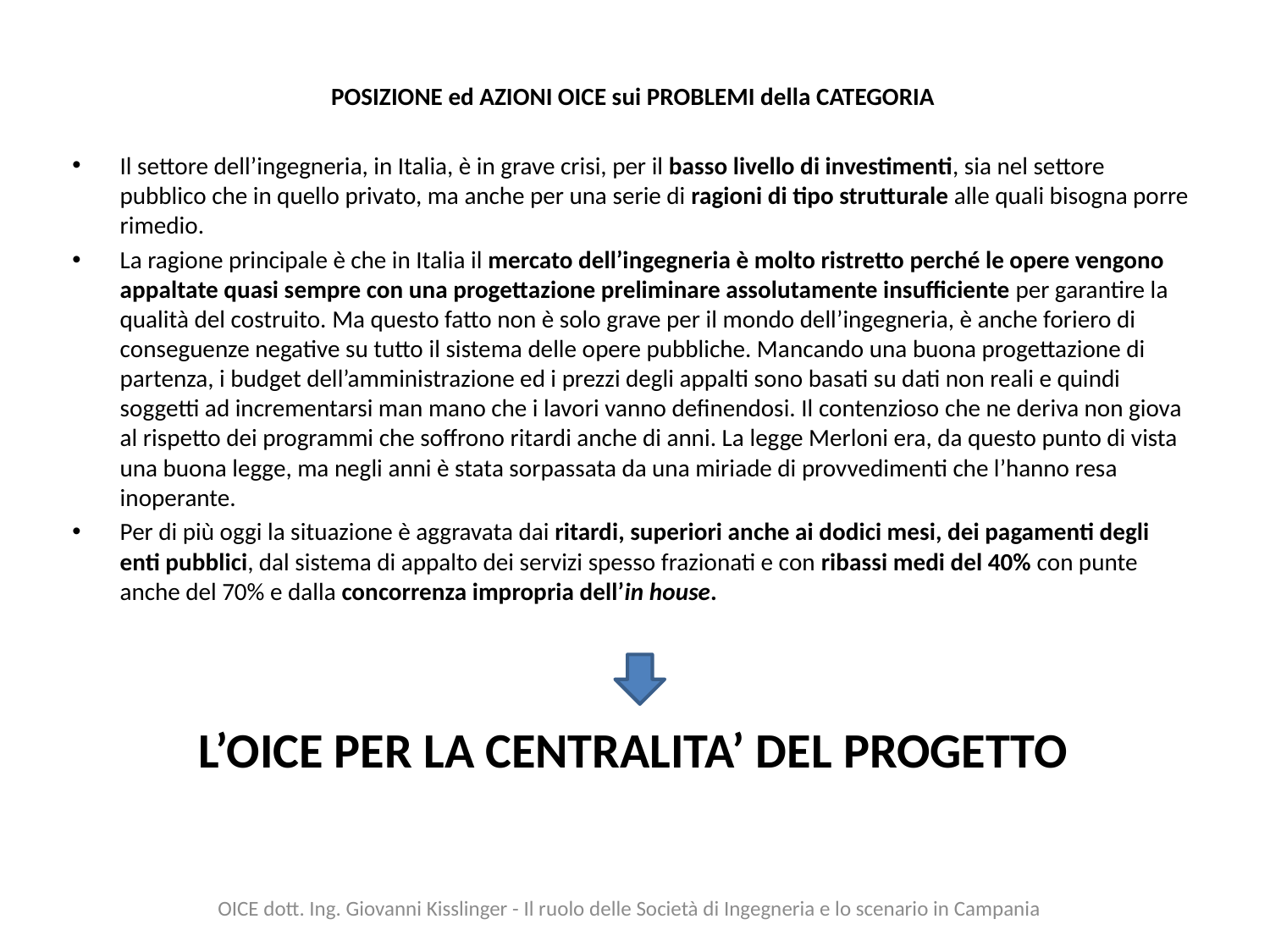

POSIZIONE ed AZIONI OICE sui PROBLEMI della CATEGORIA

Il settore dell’ingegneria, in Italia, è in grave crisi, per il basso livello di investimenti, sia nel settore pubblico che in quello privato, ma anche per una serie di ragioni di tipo strutturale alle quali bisogna porre rimedio.
La ragione principale è che in Italia il mercato dell’ingegneria è molto ristretto perché le opere vengono appaltate quasi sempre con una progettazione preliminare assolutamente insufficiente per garantire la qualità del costruito. Ma questo fatto non è solo grave per il mondo dell’ingegneria, è anche foriero di conseguenze negative su tutto il sistema delle opere pubbliche. Mancando una buona progettazione di partenza, i budget dell’amministrazione ed i prezzi degli appalti sono basati su dati non reali e quindi soggetti ad incrementarsi man mano che i lavori vanno definendosi. Il contenzioso che ne deriva non giova al rispetto dei programmi che soffrono ritardi anche di anni. La legge Merloni era, da questo punto di vista una buona legge, ma negli anni è stata sorpassata da una miriade di provvedimenti che l’hanno resa inoperante.
Per di più oggi la situazione è aggravata dai ritardi, superiori anche ai dodici mesi, dei pagamenti degli enti pubblici, dal sistema di appalto dei servizi spesso frazionati e con ribassi medi del 40% con punte anche del 70% e dalla concorrenza impropria dell’in house.

L’OICE PER LA CENTRALITA’ DEL PROGETTO

OICE dott. Ing. Giovanni Kisslinger - Il ruolo delle Società di Ingegneria e lo scenario in Campania